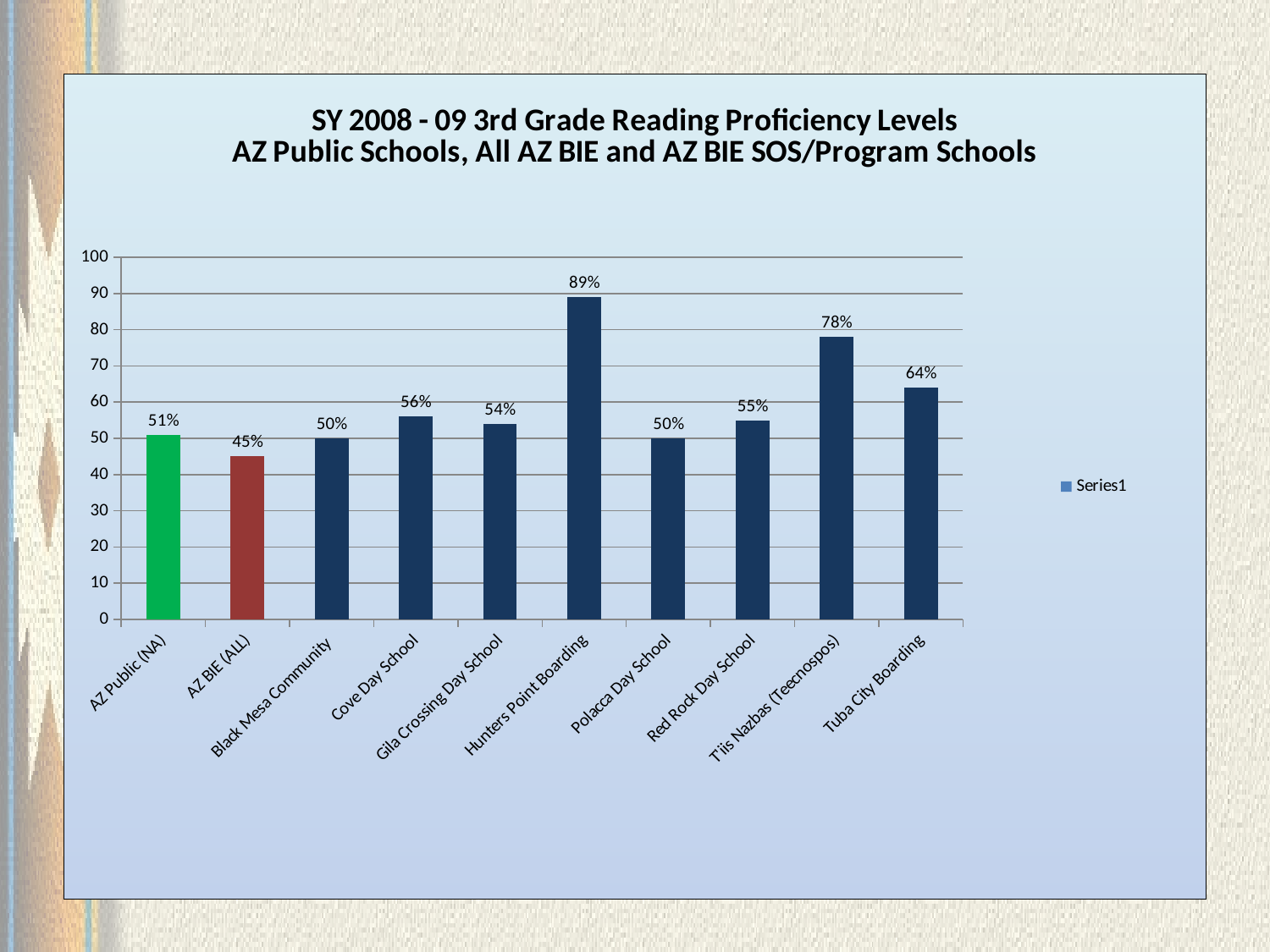

### Chart: SY 2008 - 09 3rd Grade Reading Proficiency Levels
AZ Public Schools, All AZ BIE and AZ BIE SOS/Program Schools

| Category |  |
|---|---|
| AZ Public (NA) | 51.0 |
| AZ BIE (ALL) | 45.0 |
| Black Mesa Community  | 50.0 |
| Cove Day School | 56.0 |
| Gila Crossing Day School | 54.0 |
| Hunters Point Boarding | 89.0 |
| Polacca Day School | 50.0 |
| Red Rock Day School | 55.0 |
| T'iis Nazbas (Teecnospos) | 78.0 |
| Tuba City Boarding | 64.0 |